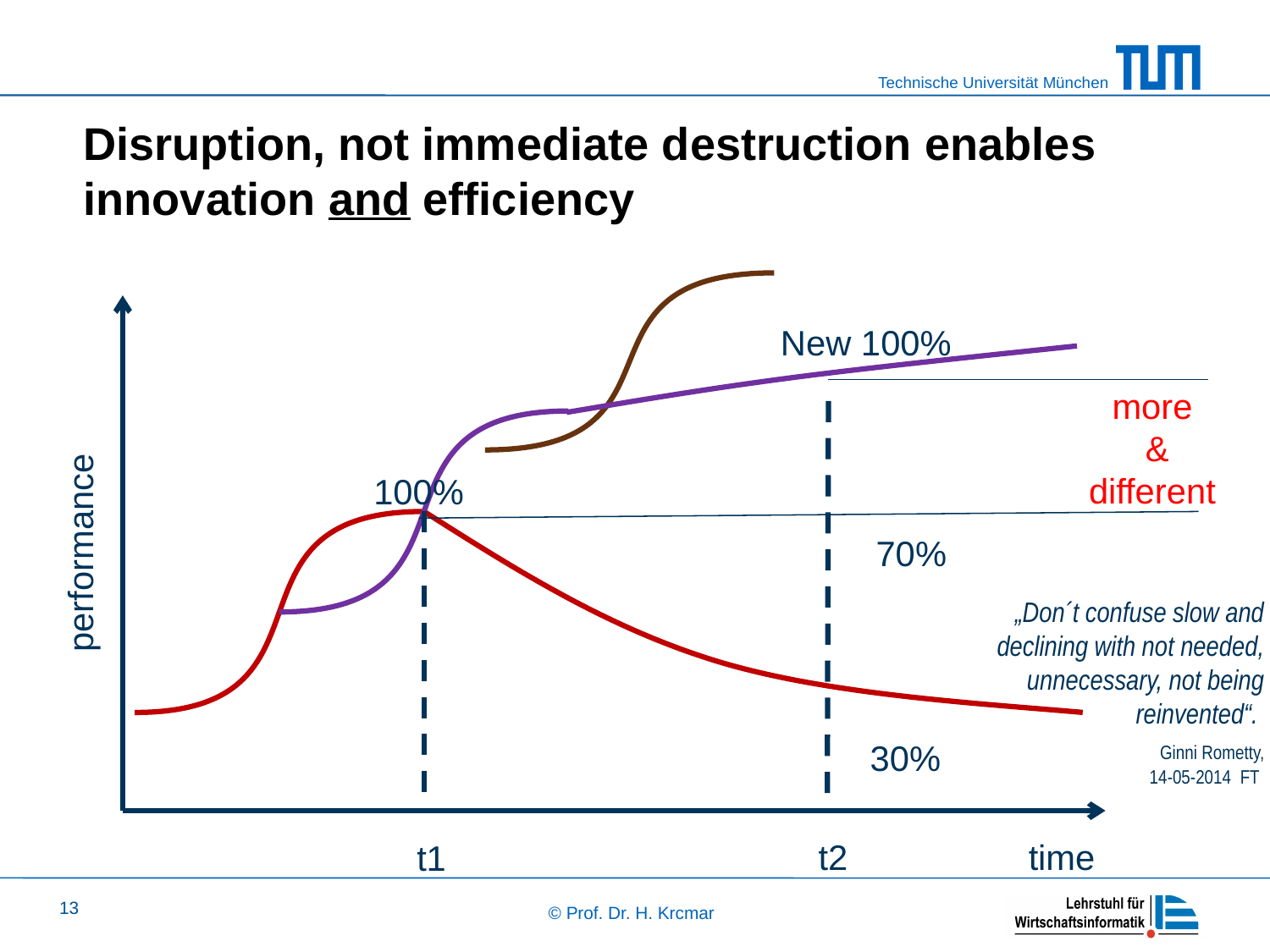

# Disruption, not immediate destruction enables innovation and efficiency
New 100%

more
 &
different
100%

70%
performance
„Don´t confuse slow and declining with not needed, unnecessary, not being reinvented“.
Ginni Rometty,
14-05-2014  FT
30%
t2
time
t1